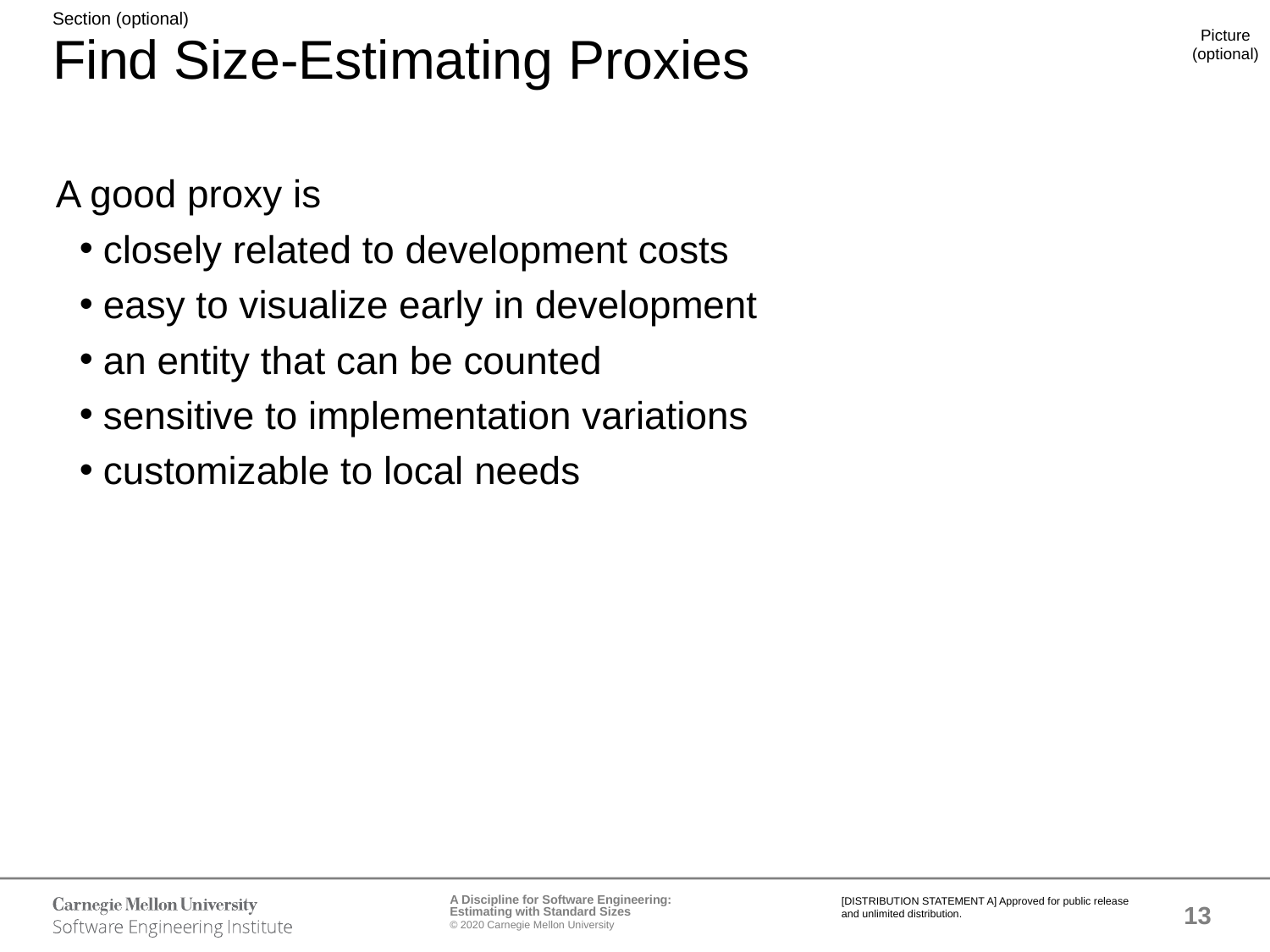

# Find Size-Estimating Proxies
A good proxy is
closely related to development costs
easy to visualize early in development
an entity that can be counted
sensitive to implementation variations
customizable to local needs